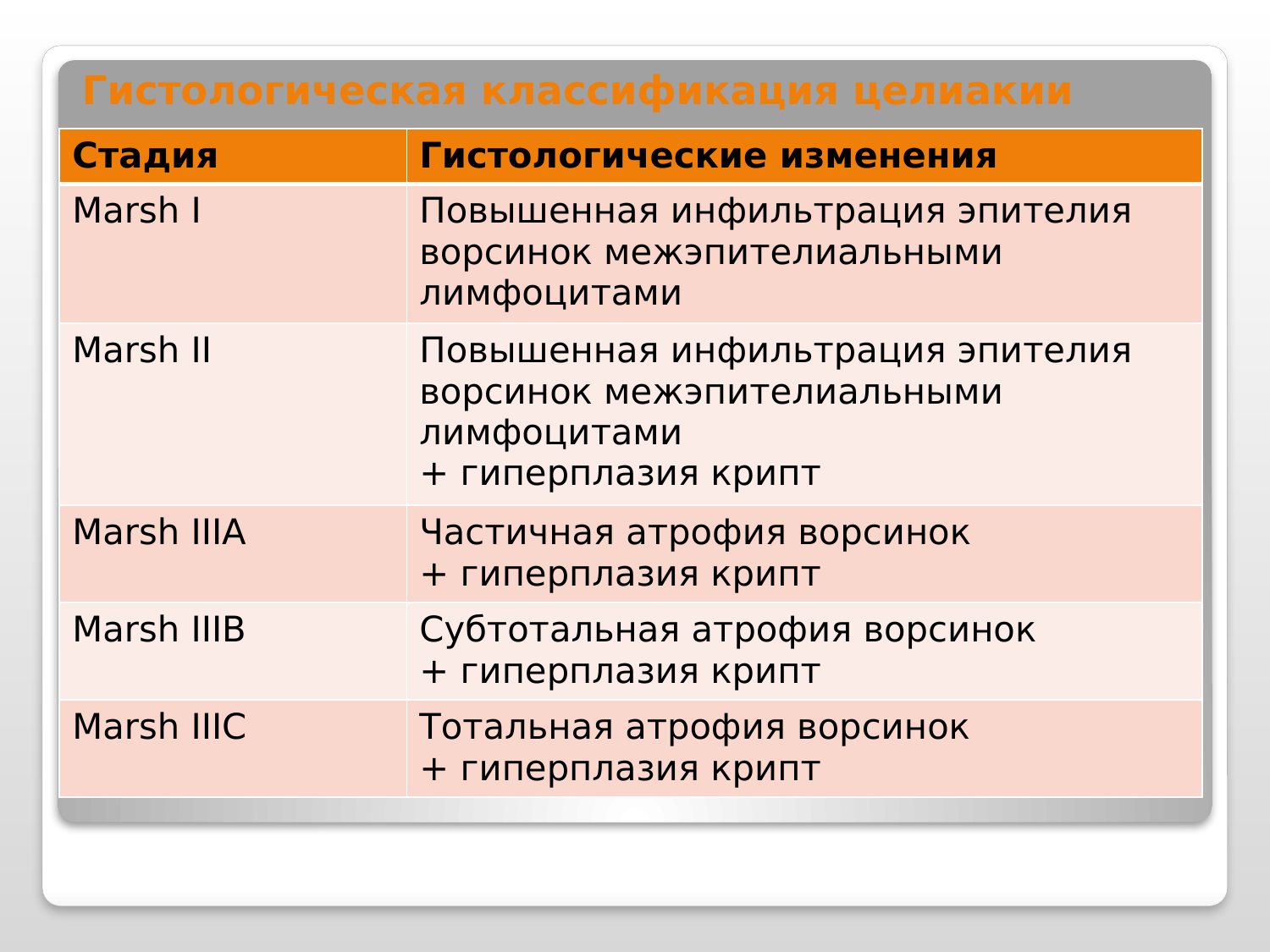

# Гистологическая классификация целиакии
| Стадия | Гистологические изменения |
| --- | --- |
| Marsh I | Повышенная инфильтрация эпителия ворсинок межэпителиальными лимфоцитами |
| Marsh II | Повышенная инфильтрация эпителия ворсинок межэпителиальными лимфоцитами + гиперплазия крипт |
| Marsh IIIA | Частичная атрофия ворсинок + гиперплазия крипт |
| Marsh IIIB | Субтотальная атрофия ворсинок + гиперплазия крипт |
| Marsh IIIC | Тотальная атрофия ворсинок + гиперплазия крипт |